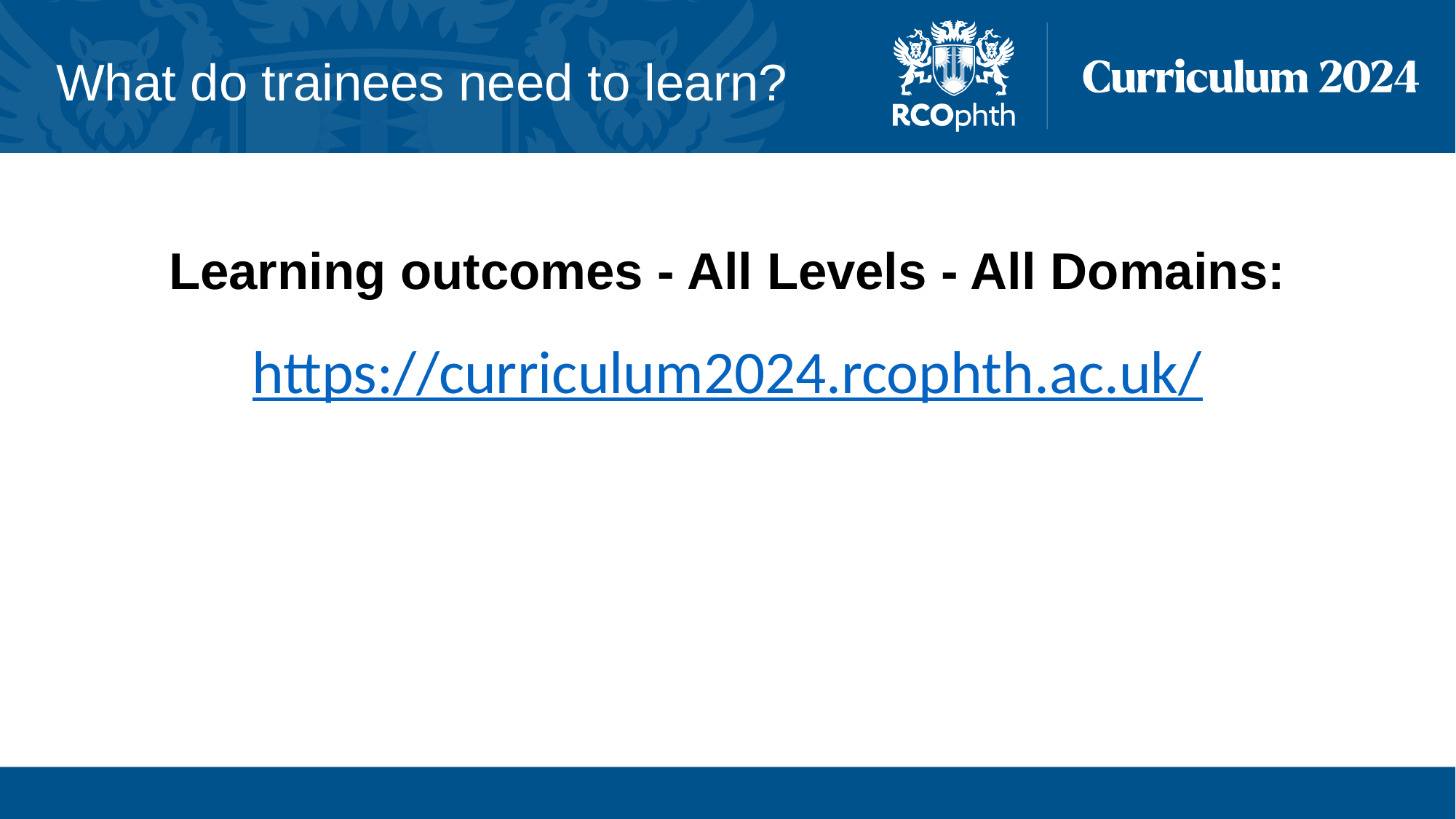

# What do trainees need to learn?
Learning outcomes - All Levels - All Domains:
https://curriculum2024.rcophth.ac.uk/